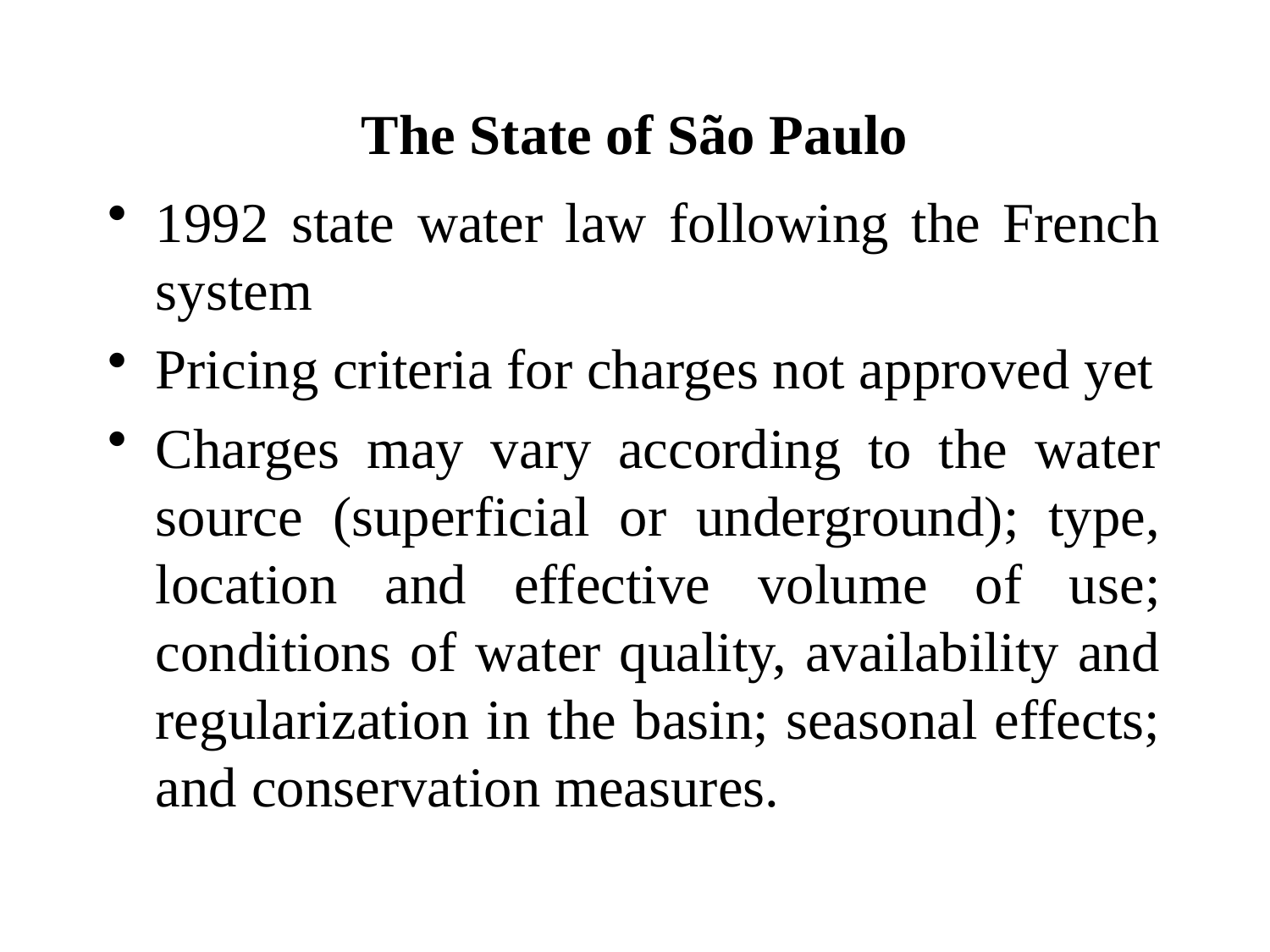

# The State of São Paulo
1992 state water law following the French system
Pricing criteria for charges not approved yet
Charges may vary according to the water source (superficial or underground); type, location and effective volume of use; conditions of water quality, availability and regularization in the basin; seasonal effects; and conservation measures.